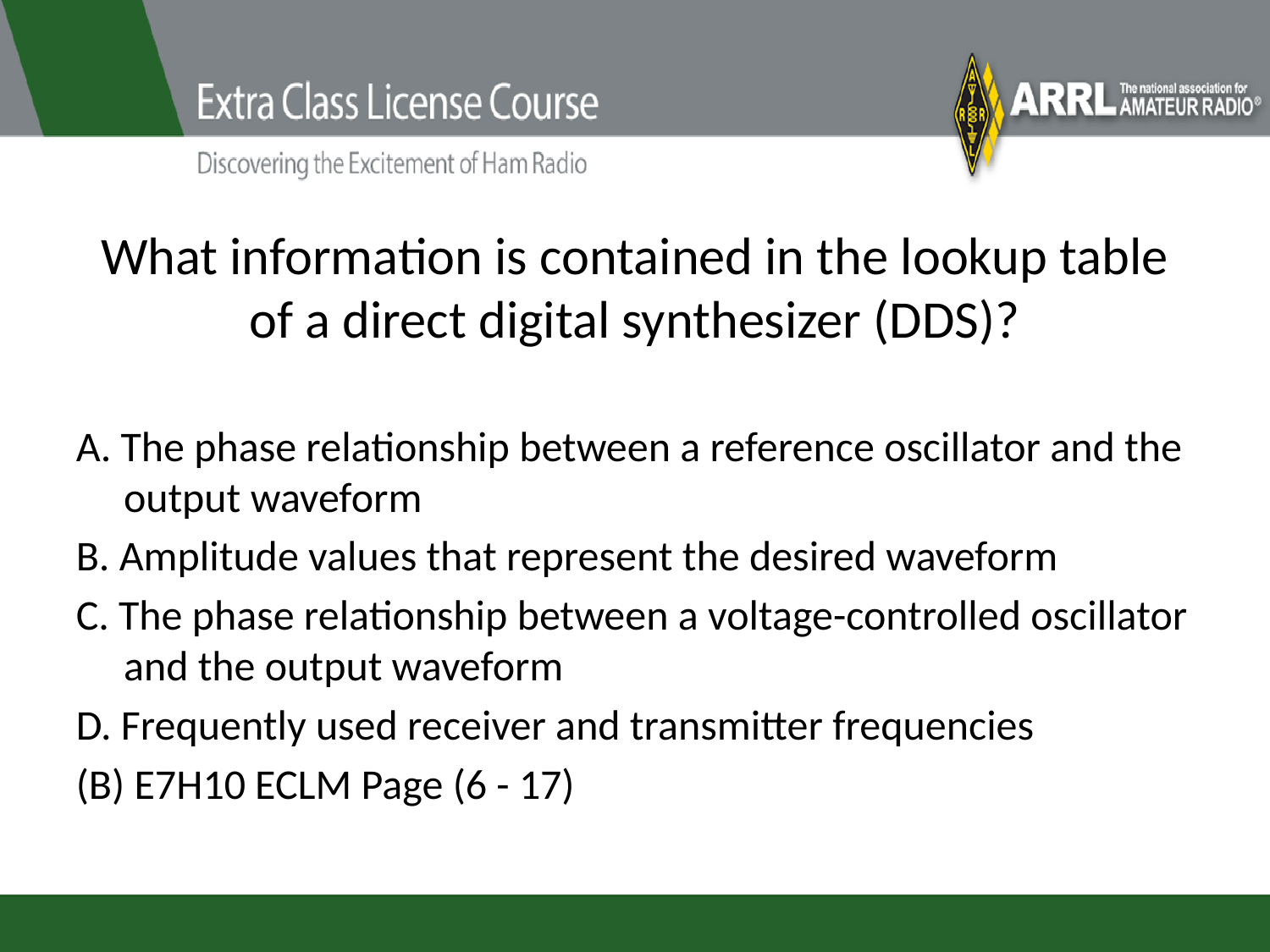

# What information is contained in the lookup table of a direct digital synthesizer (DDS)?
A. The phase relationship between a reference oscillator and the output waveform
B. Amplitude values that represent the desired waveform
C. The phase relationship between a voltage-controlled oscillator and the output waveform
D. Frequently used receiver and transmitter frequencies
(B) E7H10 ECLM Page (6 - 17)